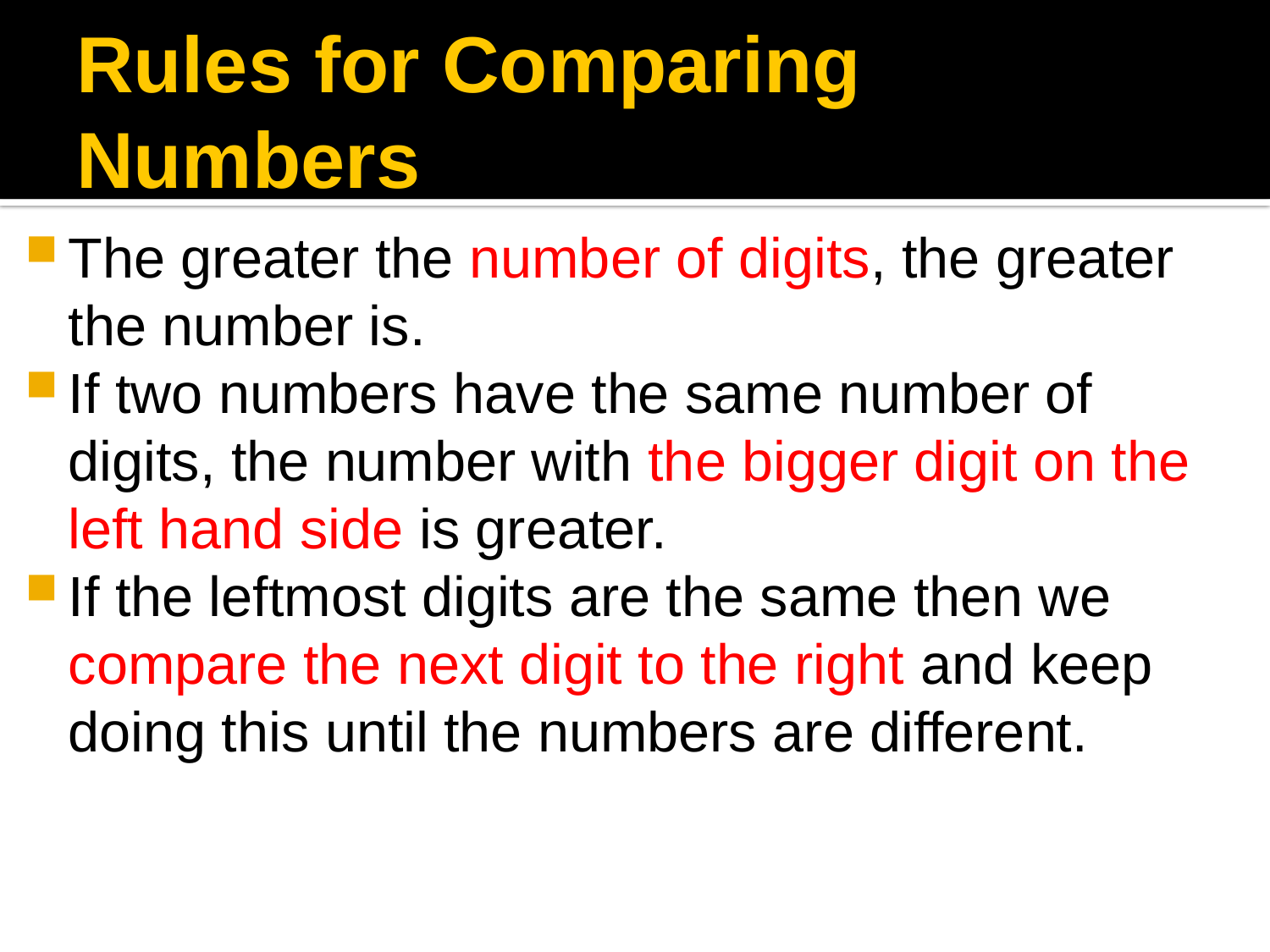

# Rules for Comparing Numbers
The greater the number of digits, the greater the number is.
If two numbers have the same number of digits, the number with the bigger digit on the left hand side is greater.
If the leftmost digits are the same then we compare the next digit to the right and keep doing this until the numbers are different.